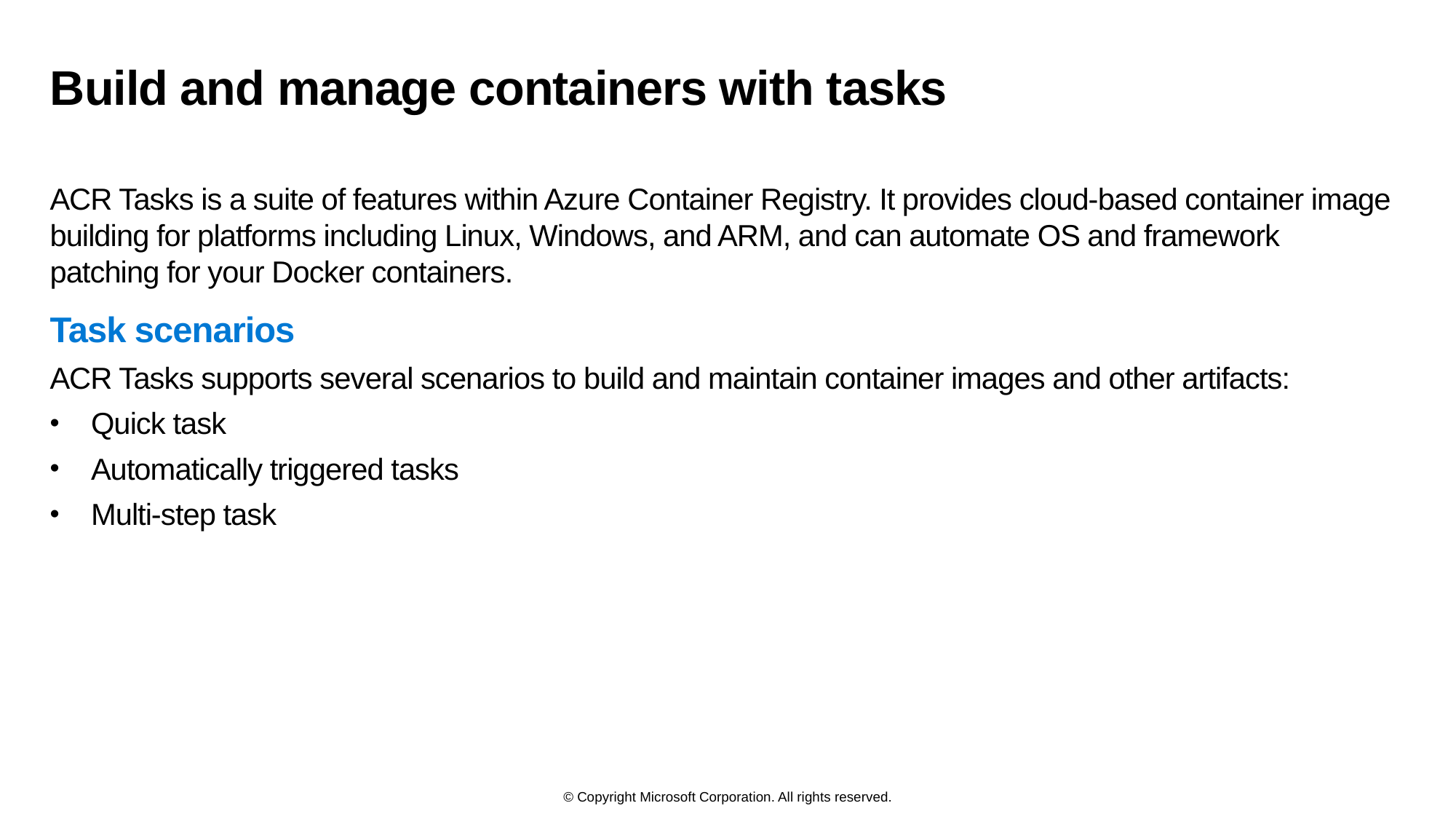

# Build and manage containers with tasks
ACR Tasks is a suite of features within Azure Container Registry. It provides cloud-based container image building for platforms including Linux, Windows, and ARM, and can automate OS and framework patching for your Docker containers.
Task scenarios
ACR Tasks supports several scenarios to build and maintain container images and other artifacts:
Quick task
Automatically triggered tasks
Multi-step task